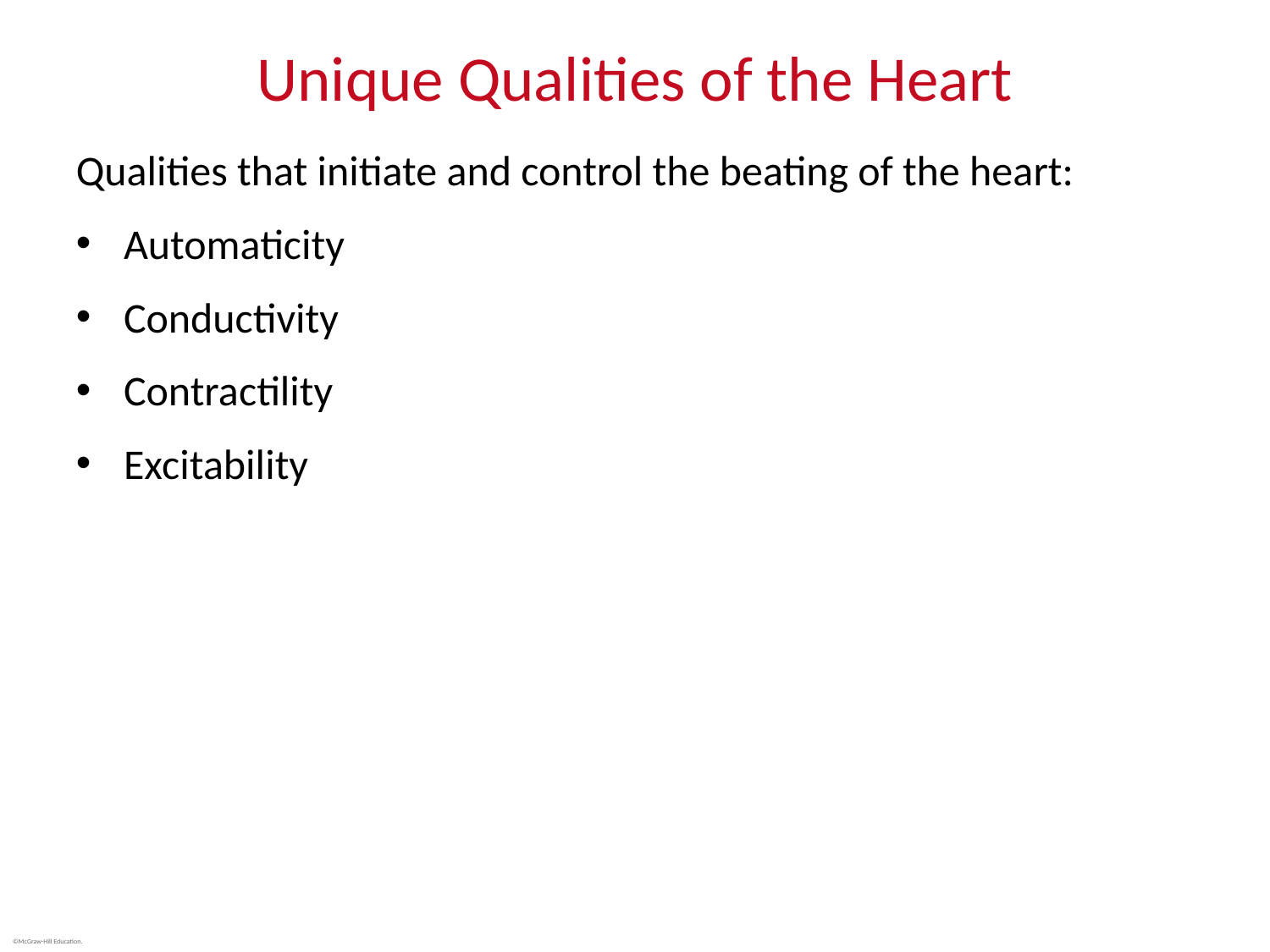

# Unique Qualities of the Heart
Qualities that initiate and control the beating of the heart:
Automaticity
Conductivity
Contractility
Excitability